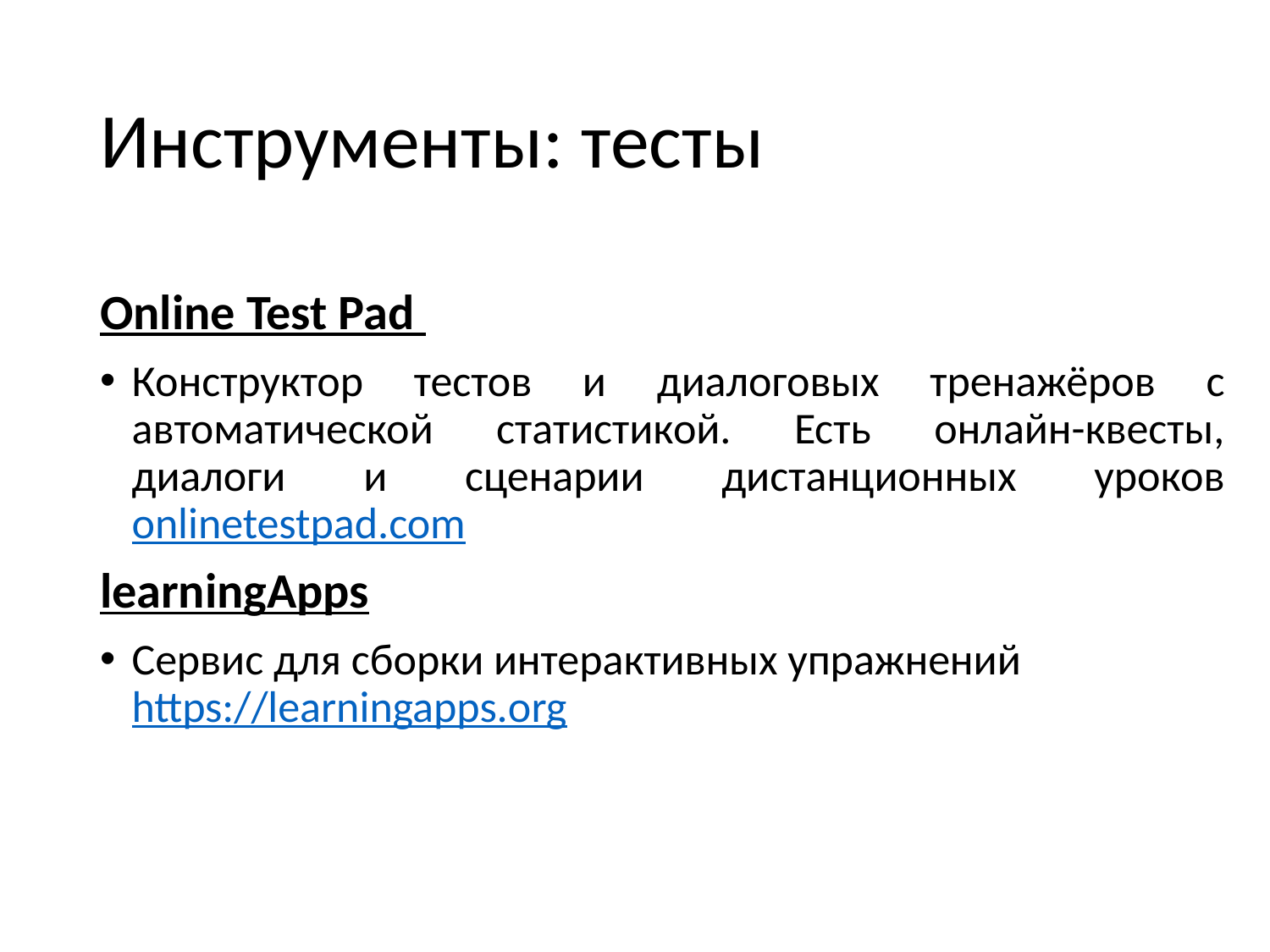

# Инструменты: тесты
Online Test Pad
Конструктор тестов и диалоговых тренажёров с автоматической статистикой. Есть онлайн-квесты, диалоги и сценарии дистанционных уроков onlinetestpad.com
learningАpps
Сервис для сборки интерактивных упражнений https://learningapps.org